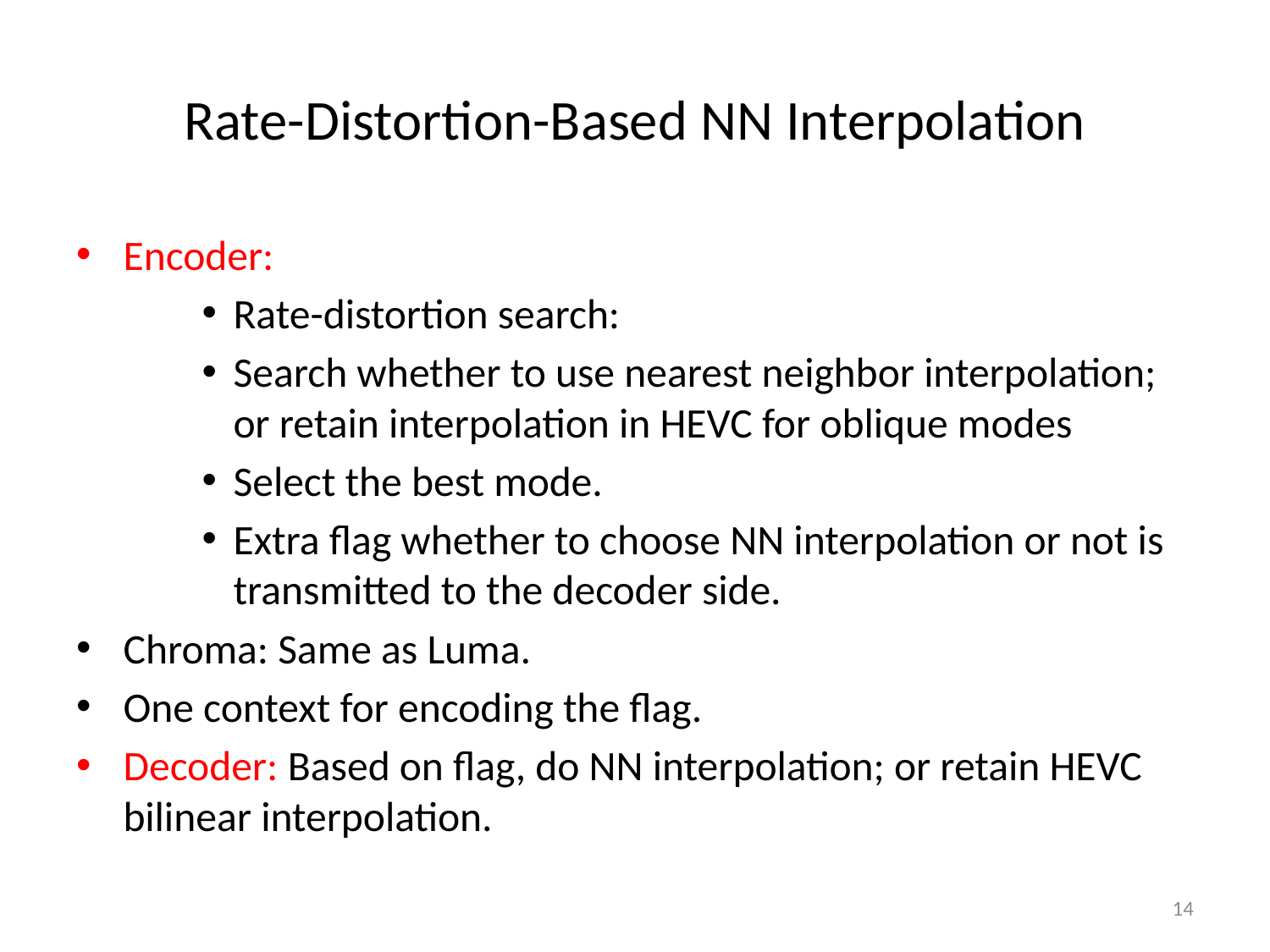

# Rate-Distortion-Based NN Interpolation
Encoder:
Rate-distortion search:
Search whether to use nearest neighbor interpolation; or retain interpolation in HEVC for oblique modes
Select the best mode.
Extra flag whether to choose NN interpolation or not is transmitted to the decoder side.
Chroma: Same as Luma.
One context for encoding the flag.
Decoder: Based on flag, do NN interpolation; or retain HEVC bilinear interpolation.
14